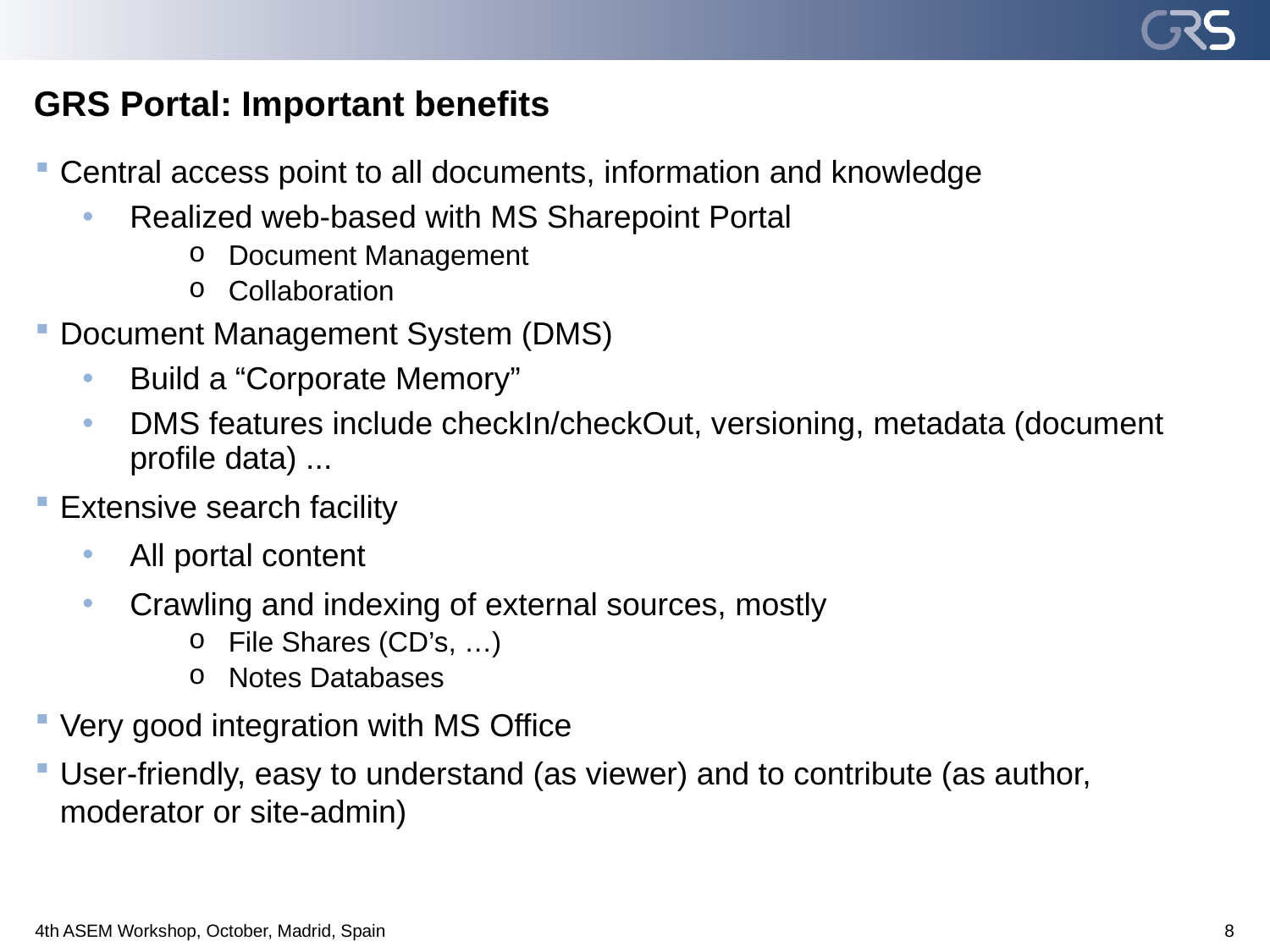

# GRS Portal: Important benefits
Central access point to all documents, information and knowledge
Realized web-based with MS Sharepoint Portal
Document Management
Collaboration
Document Management System (DMS)
Build a “Corporate Memory”
DMS features include checkIn/checkOut, versioning, metadata (document profile data) ...
Extensive search facility
All portal content
Crawling and indexing of external sources, mostly
File Shares (CD’s, …)
Notes Databases
Very good integration with MS Office
User-friendly, easy to understand (as viewer) and to contribute (as author, moderator or site-admin)
8
4th ASEM Workshop, October, Madrid, Spain